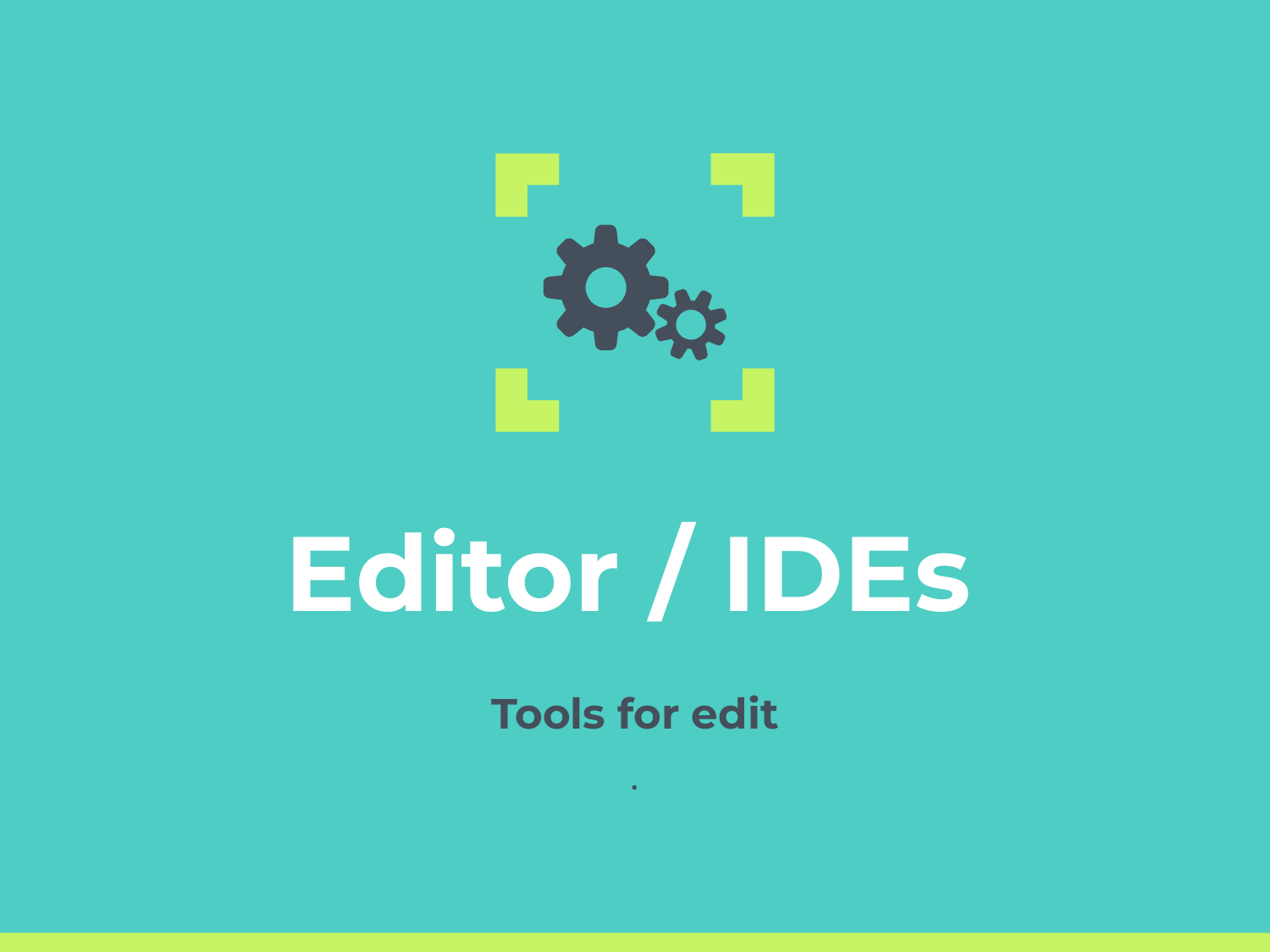

Editor / IDEs
Tools for edit
.